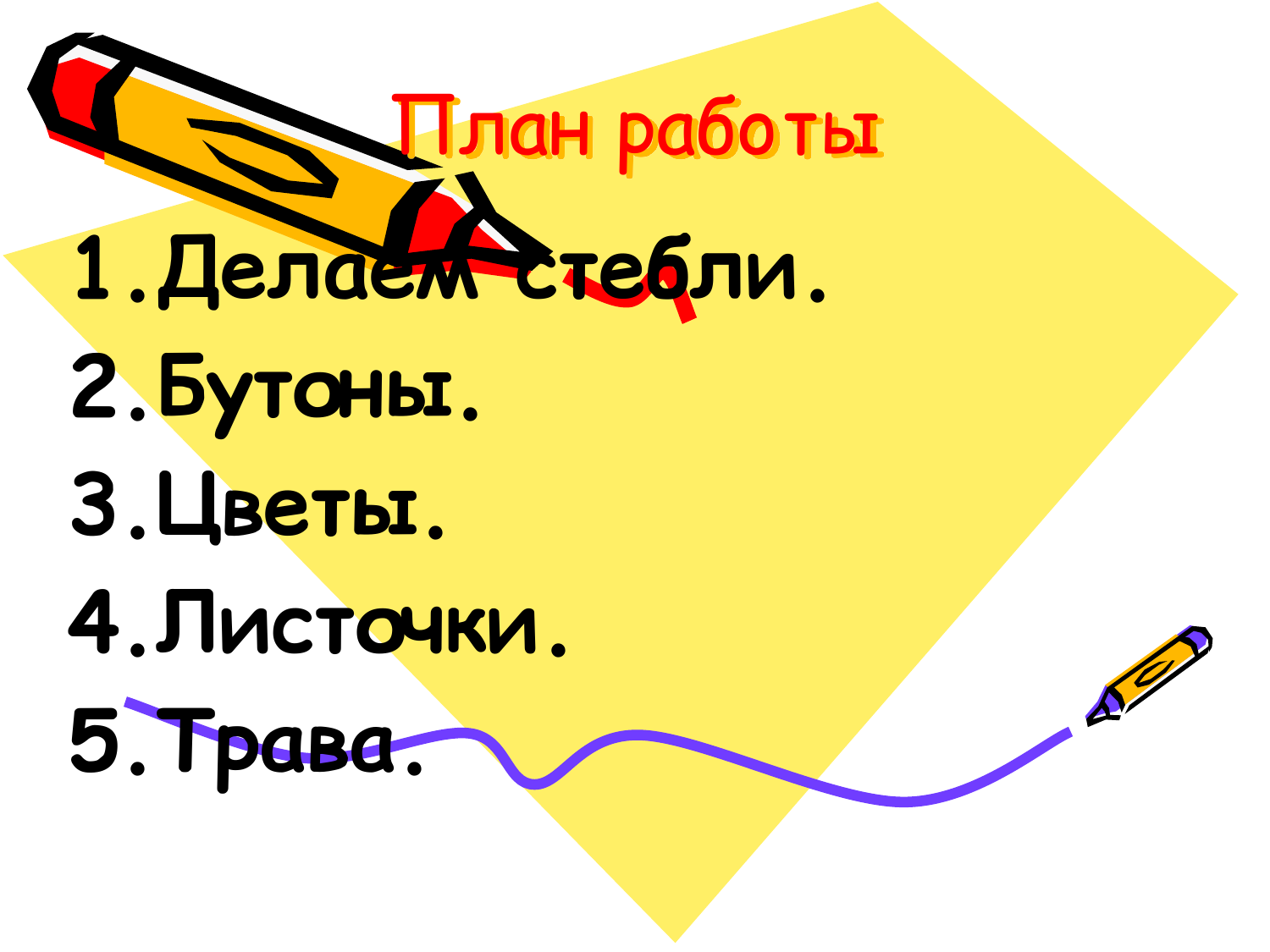

# План работы
Делаем стебли.
Бутоны.
Цветы.
Листочки.
Трава.